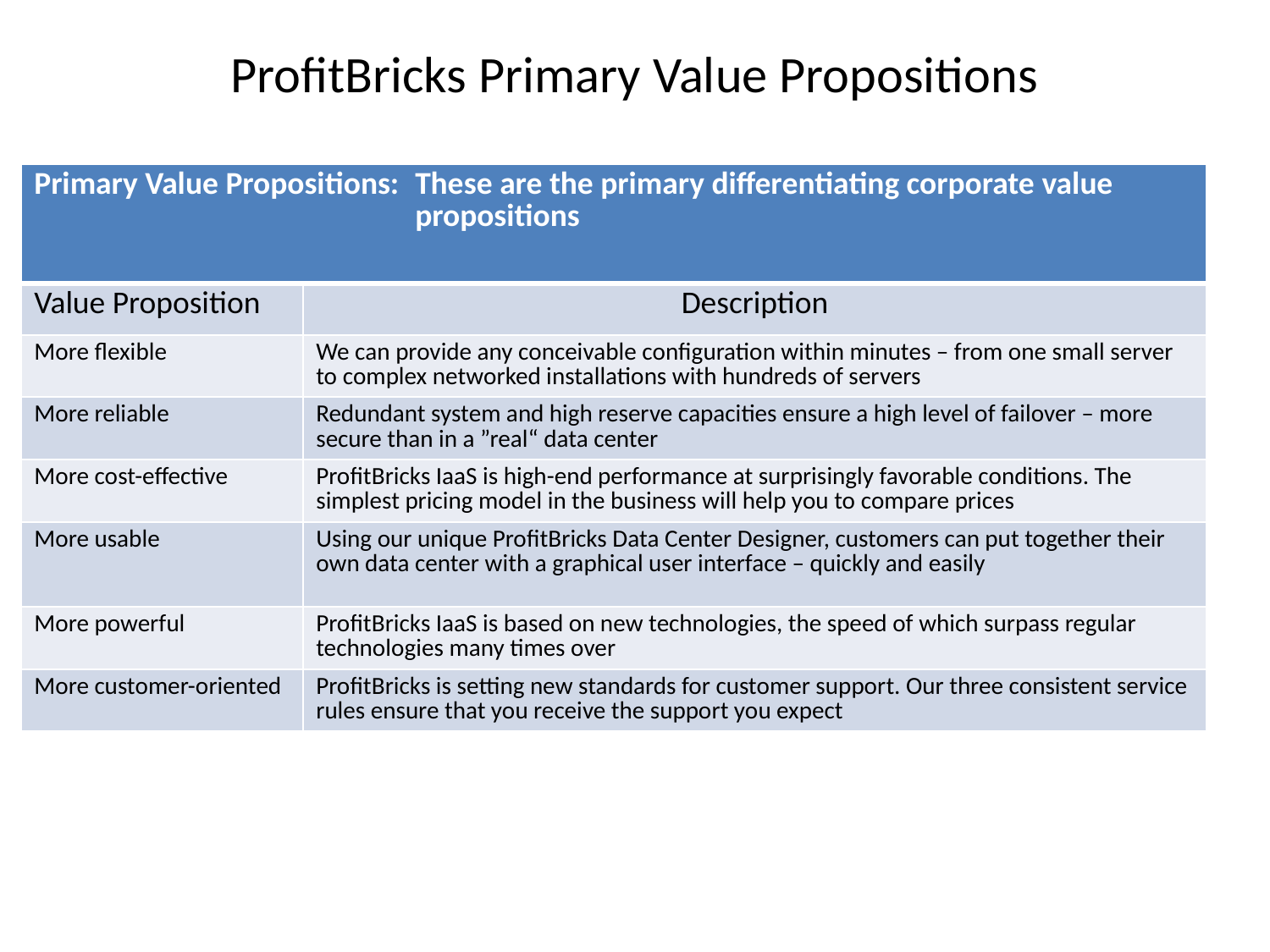

# ProfitBricks Primary Value Propositions
| Primary Value Propositions: These are the primary differentiating corporate value propositions |  |
| --- | --- |
| Value Proposition | Description |
| More flexible | We can provide any conceivable configuration within minutes – from one small server to complex networked installations with hundreds of servers |
| More reliable | Redundant system and high reserve capacities ensure a high level of failover – more secure than in a ”real“ data center |
| More cost-effective | ProfitBricks IaaS is high-end performance at surprisingly favorable conditions. The simplest pricing model in the business will help you to compare prices |
| More usable | Using our unique ProfitBricks Data Center Designer, customers can put together their own data center with a graphical user interface – quickly and easily |
| More powerful | ProfitBricks IaaS is based on new technologies, the speed of which surpass regular technologies many times over |
| More customer-oriented | ProfitBricks is setting new standards for customer support. Our three consistent service rules ensure that you receive the support you expect |